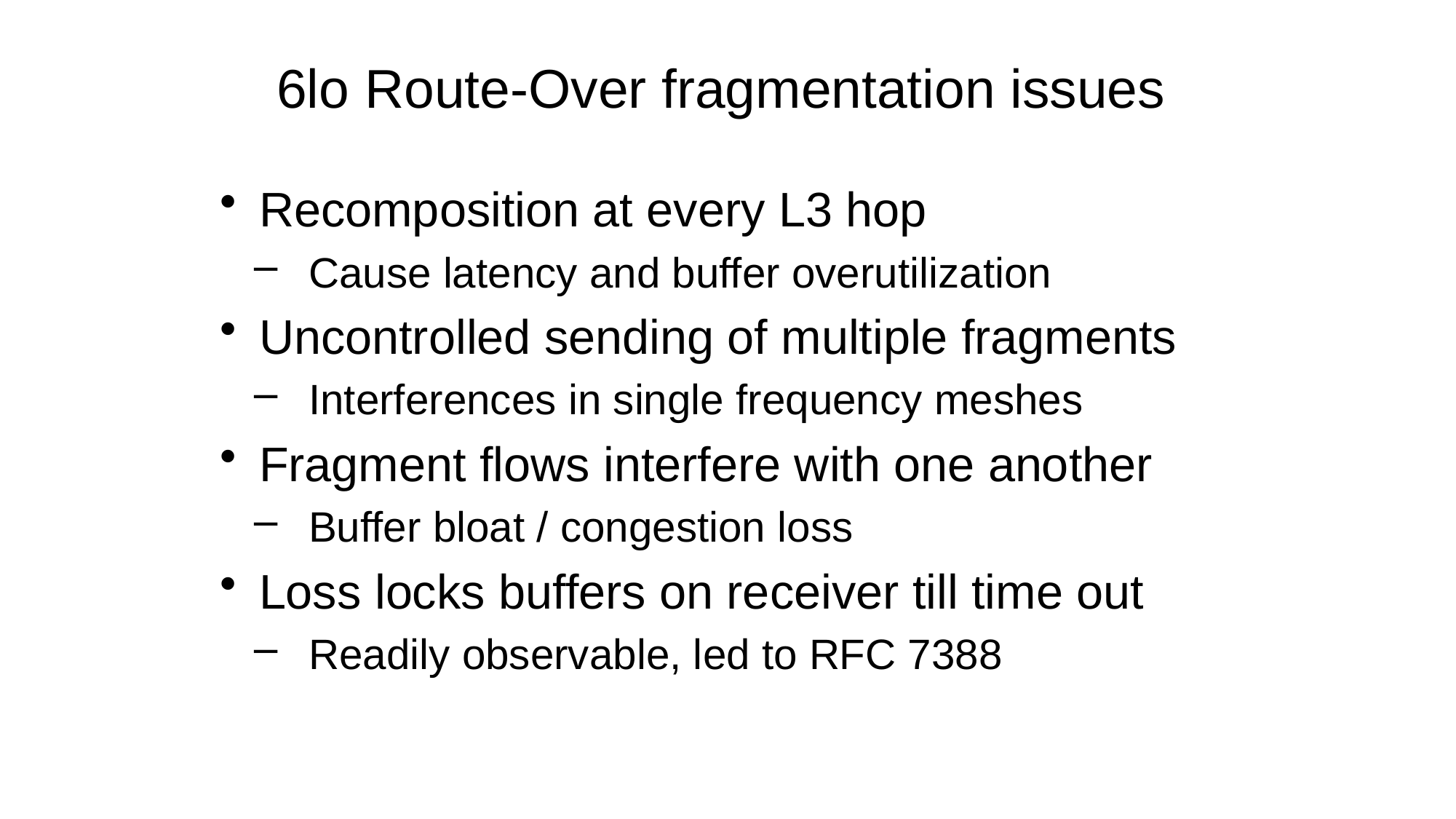

6lo Route-Over fragmentation issues
 Recomposition at every L3 hop
Cause latency and buffer overutilization
 Uncontrolled sending of multiple fragments
Interferences in single frequency meshes
 Fragment flows interfere with one another
Buffer bloat / congestion loss
 Loss locks buffers on receiver till time out
Readily observable, led to RFC 7388